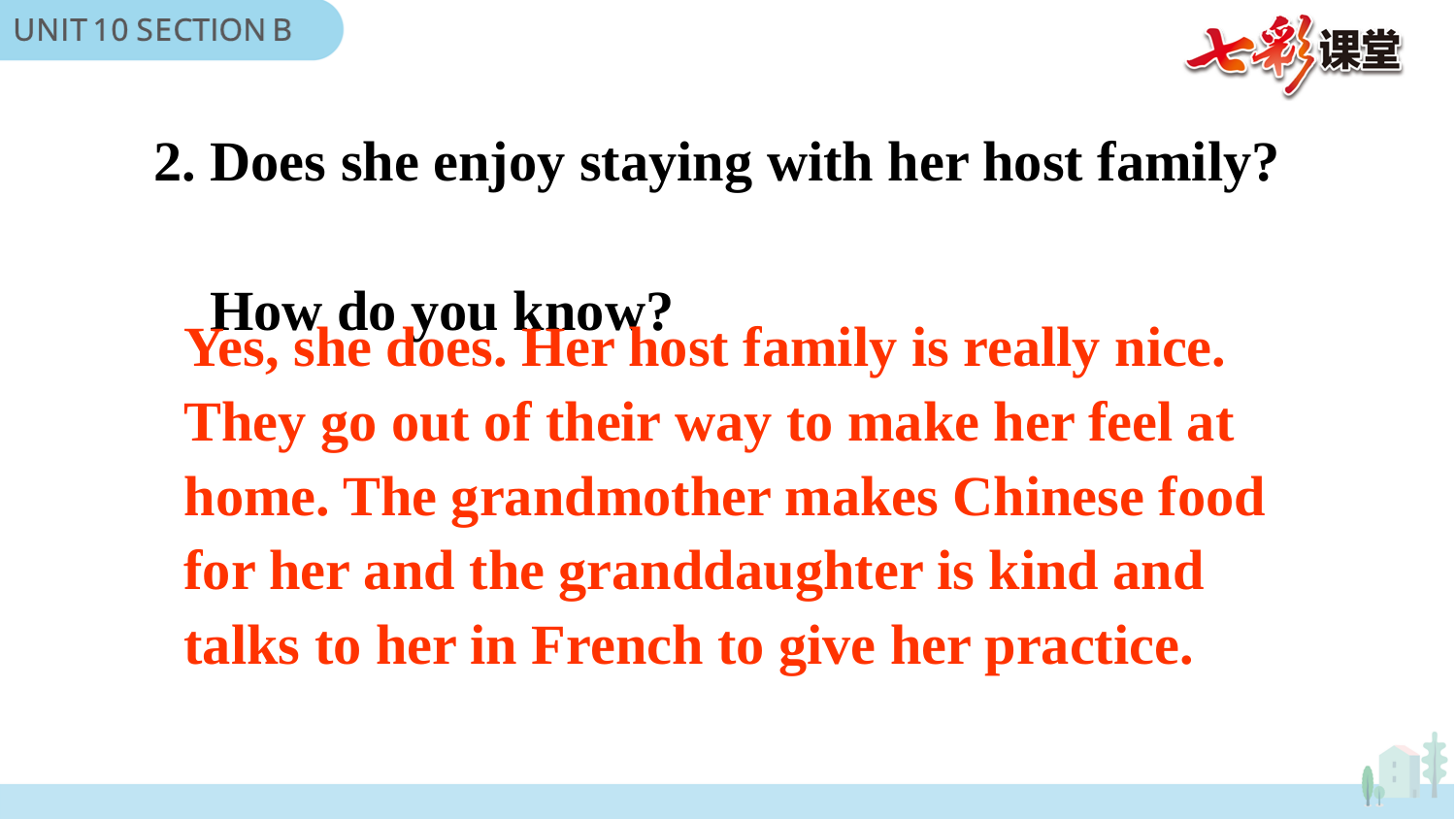

2. Does she enjoy staying with her host family?
    How do you know?
Yes, she does. Her host family is really nice. They go out of their way to make her feel at home. The grandmother makes Chinese food for her and the granddaughter is kind and talks to her in French to give her practice.